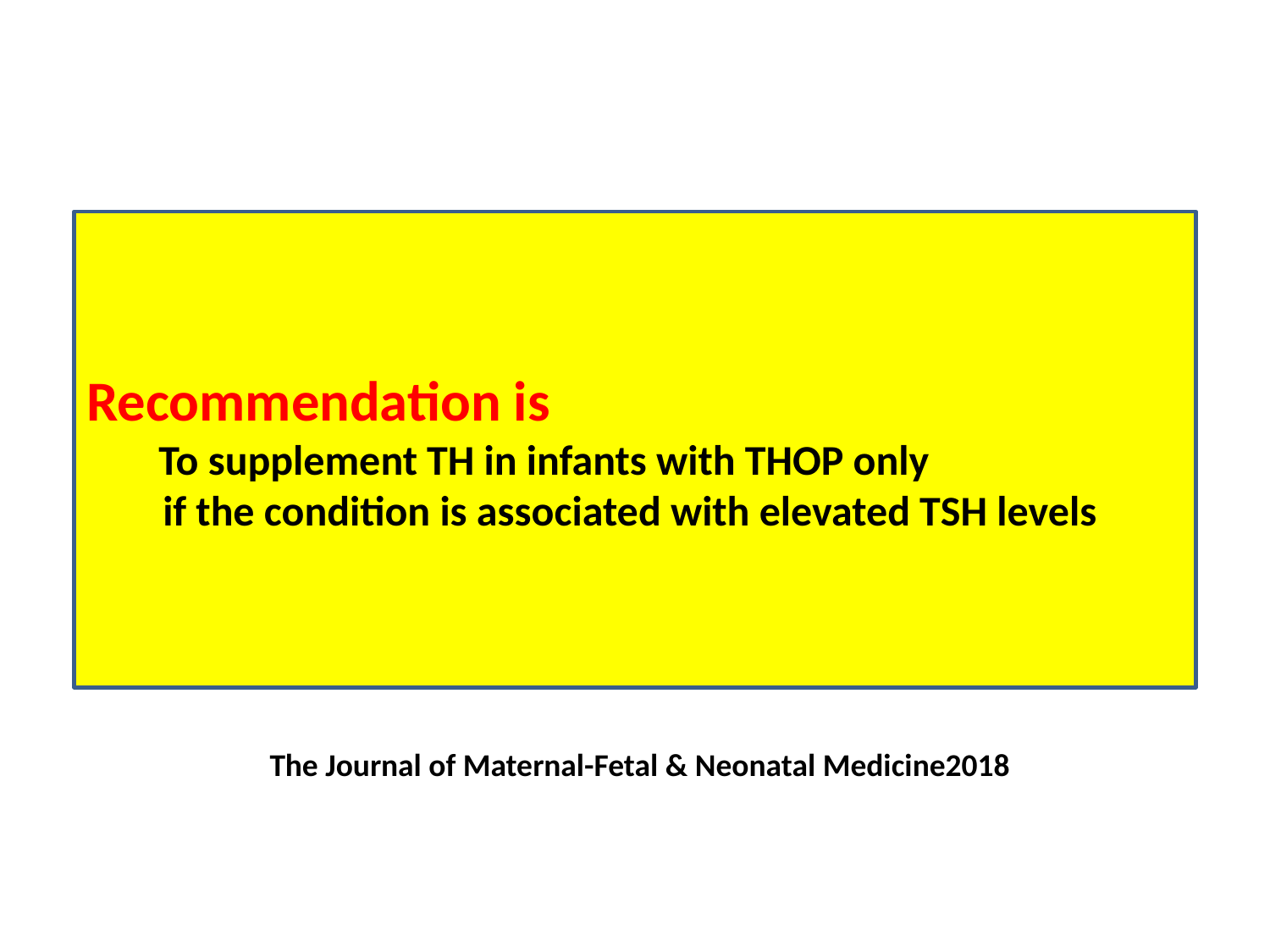

#
Recommendation is
          To supplement TH in infants with THOP only
        if the condition is associated with elevated TSH levels

The Journal of Maternal-Fetal & Neonatal Medicine2018